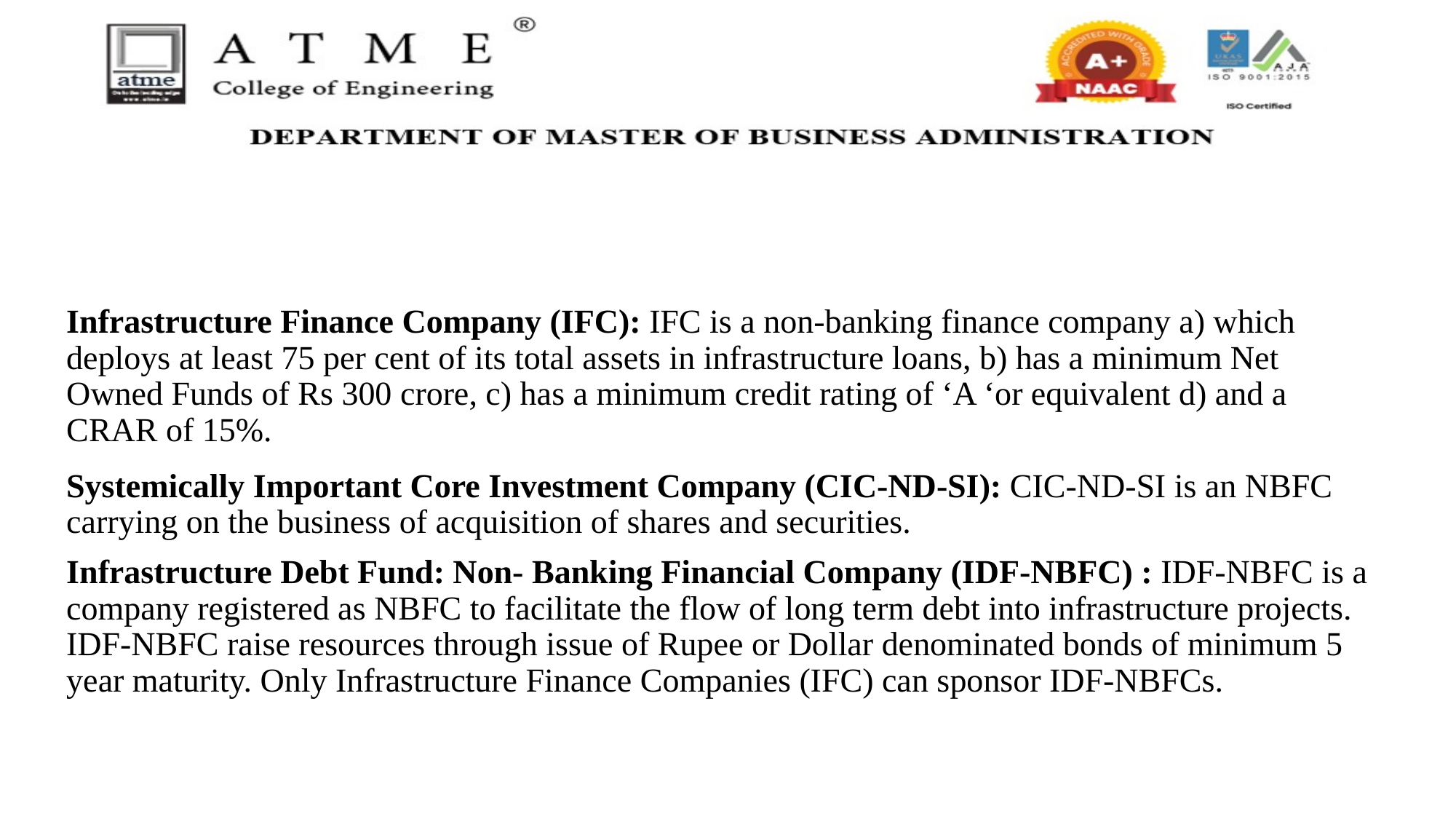

Infrastructure Finance Company (IFC): IFC is a non-banking finance company a) which deploys at least 75 per cent of its total assets in infrastructure loans, b) has a minimum Net Owned Funds of Rs 300 crore, c) has a minimum credit rating of ‘A ‘or equivalent d) and a CRAR of 15%.
Systemically Important Core Investment Company (CIC-ND-SI): CIC-ND-SI is an NBFC carrying on the business of acquisition of shares and securities.
Infrastructure Debt Fund: Non- Banking Financial Company (IDF-NBFC) : IDF-NBFC is a company registered as NBFC to facilitate the flow of long term debt into infrastructure projects. IDF-NBFC raise resources through issue of Rupee or Dollar denominated bonds of minimum 5 year maturity. Only Infrastructure Finance Companies (IFC) can sponsor IDF-NBFCs.